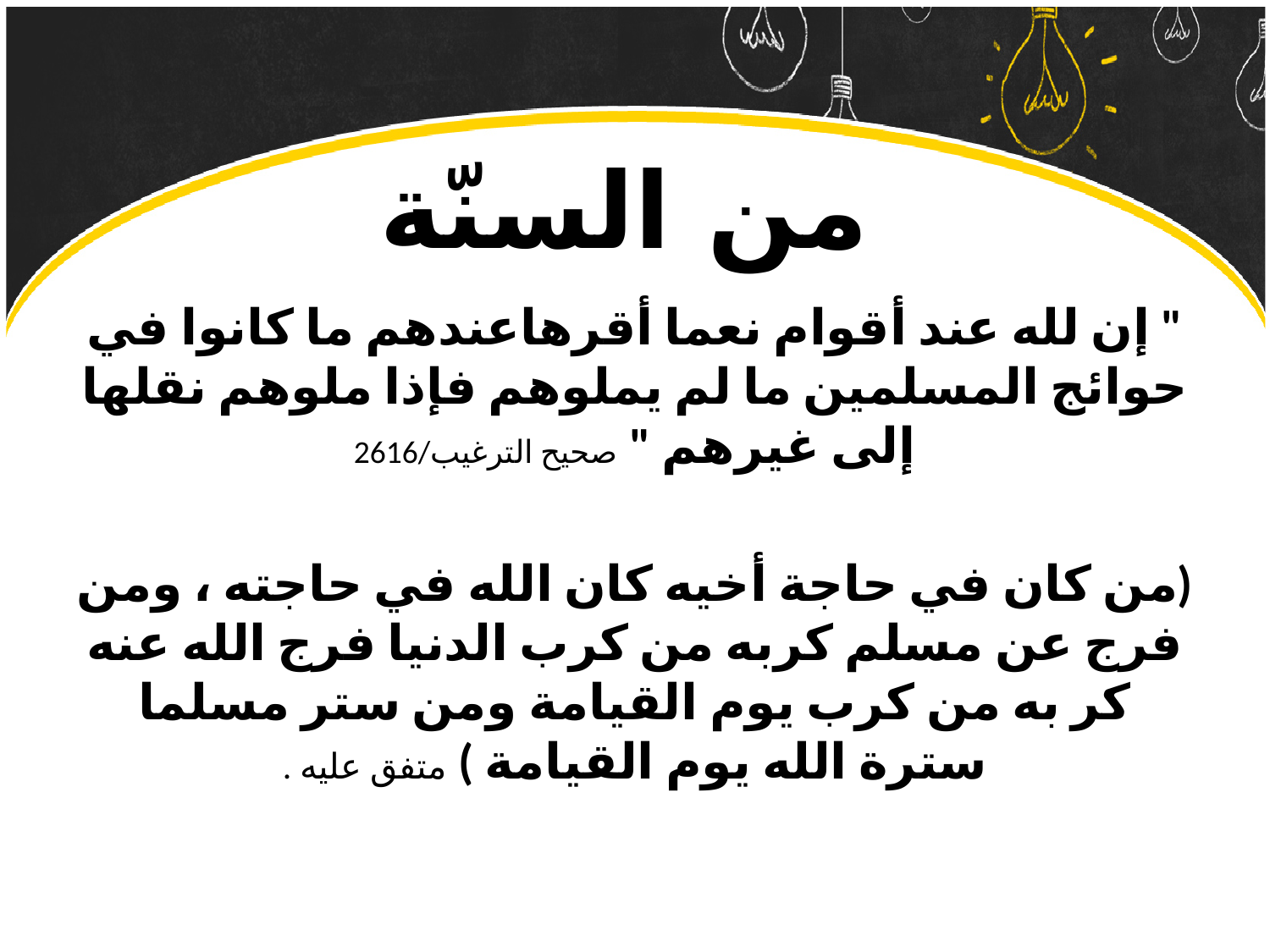

# من السنّة
" إن لله عند أقوام نعما أقرهاعندهم ما كانوا في حوائج المسلمين ما لم يملوهم فإذا ملوهم نقلها إلى غيرهم " صحيح الترغيب/2616

(من كان في حاجة أخيه كان الله في حاجته ، ومن فرج عن مسلم كربه من كرب الدنيا فرج الله عنه كر به من كرب يوم القيامة ومن ستر مسلما سترة الله يوم القيامة ) متفق عليه .